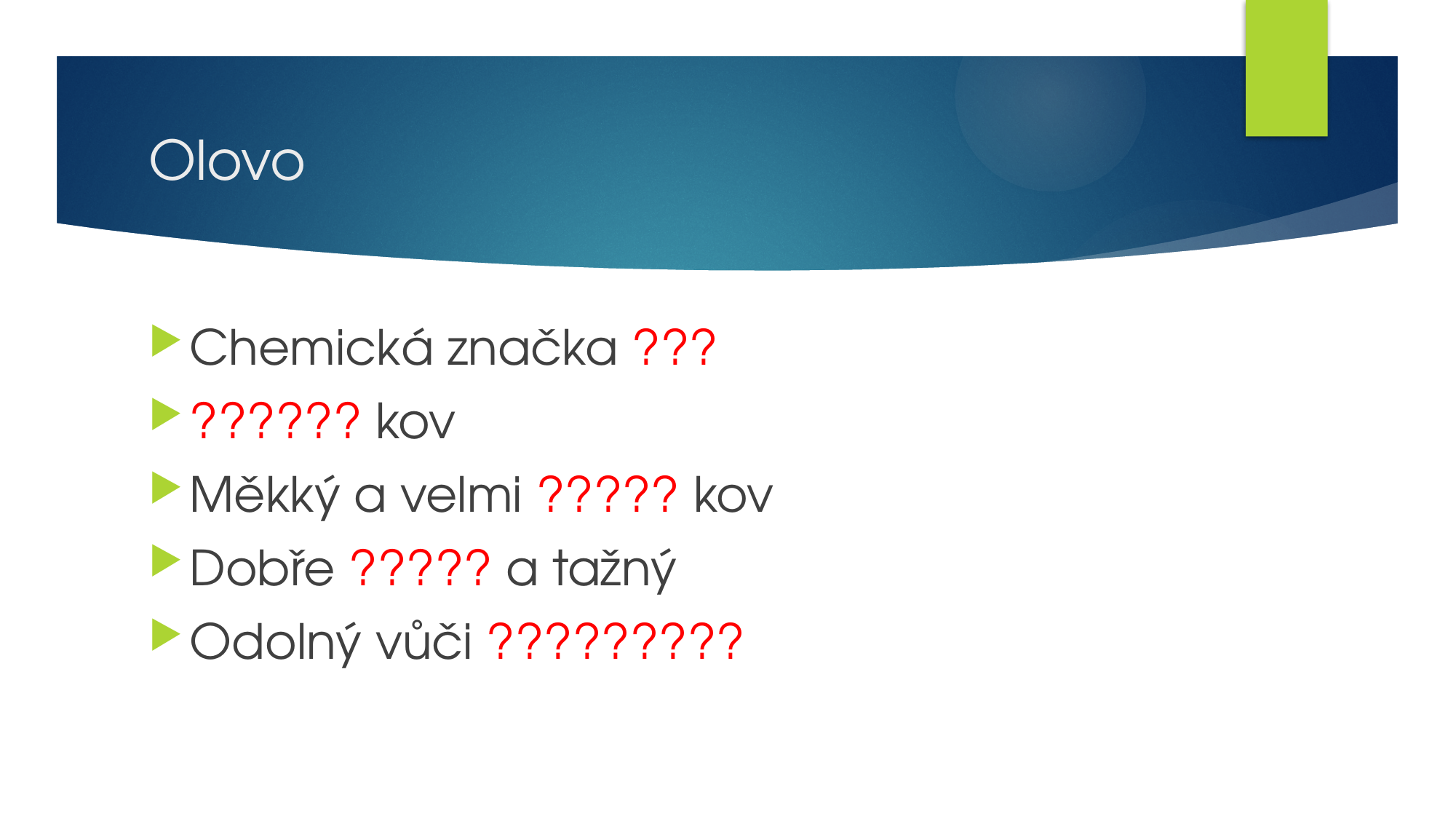

# Olovo
Chemická značka ???
?????? kov
Měkký a velmi ????? kov
Dobře ????? a tažný
Odolný vůči ?????????